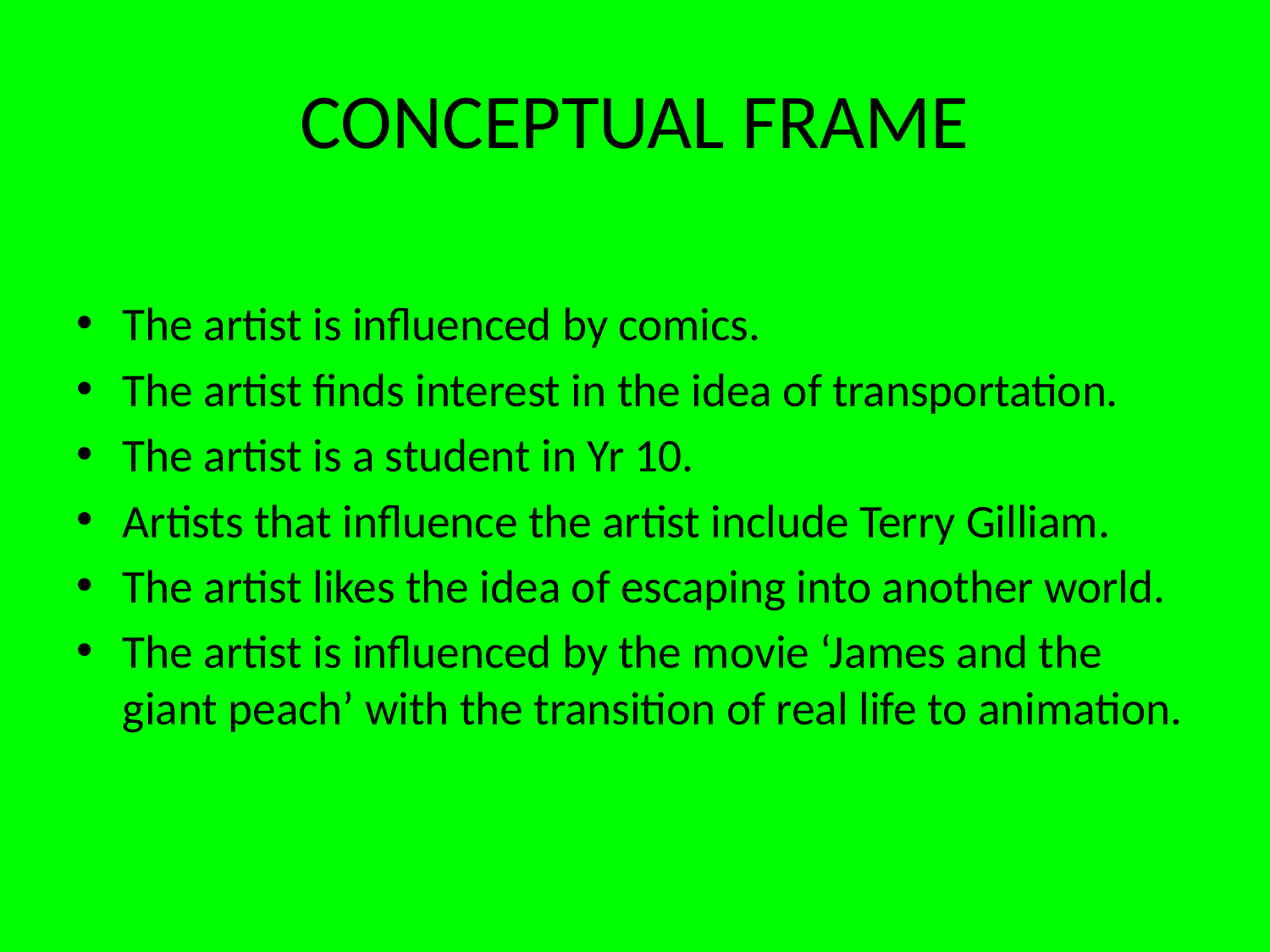

# CONCEPTUAL FRAME

The artist is influenced by comics.
The artist finds interest in the idea of transportation.
The artist is a student in Yr 10.
Artists that influence the artist include Terry Gilliam.
The artist likes the idea of escaping into another world.
The artist is influenced by the movie ‘James and the giant peach’ with the transition of real life to animation.